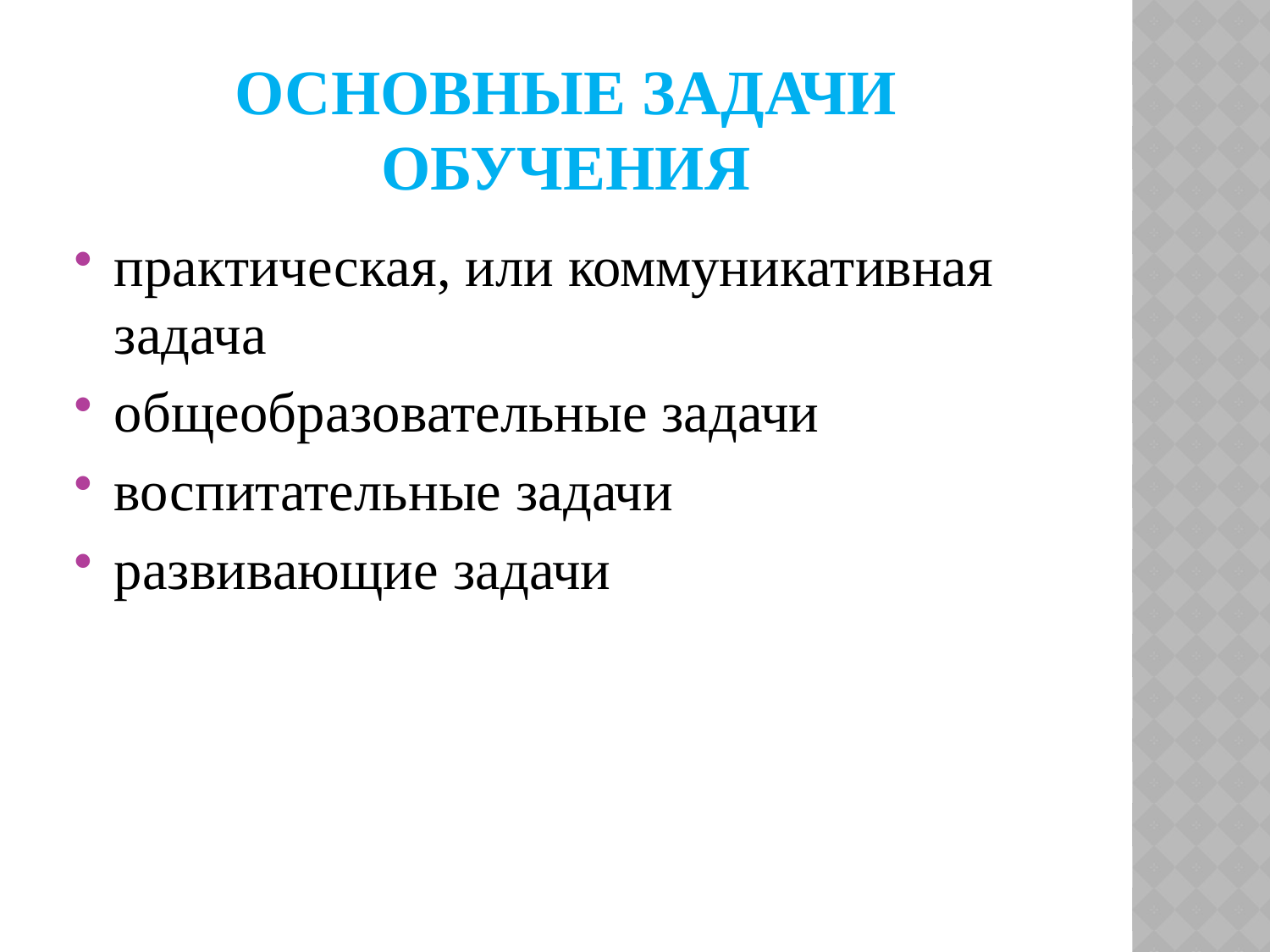

# Основные задачи обучения
практическая, или коммуникативная задача
общеобразовательные задачи
воспитательные задачи
развивающие задачи